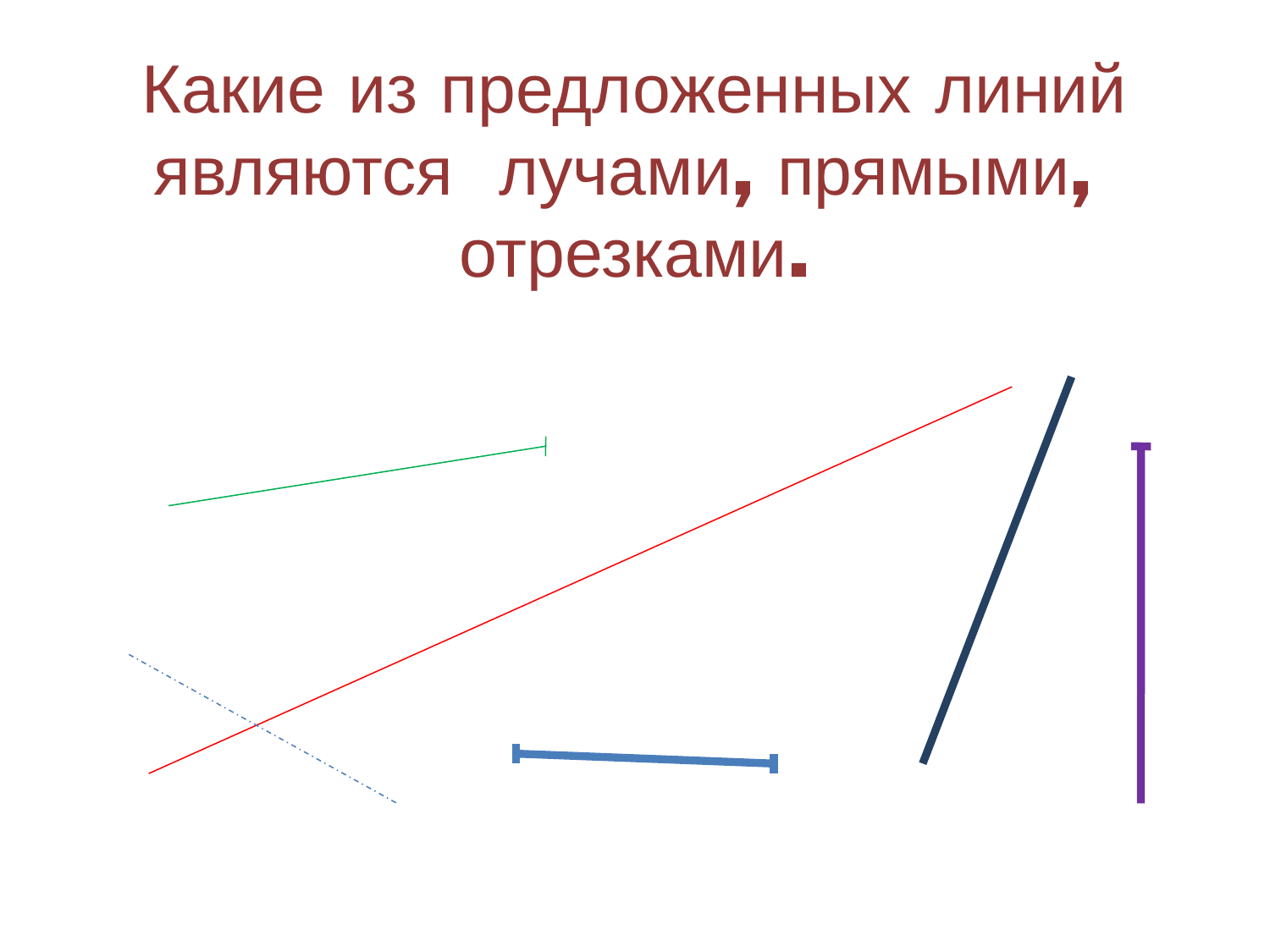

# Какие из предложенных линий являются  лучами, прямыми,  отрезками.